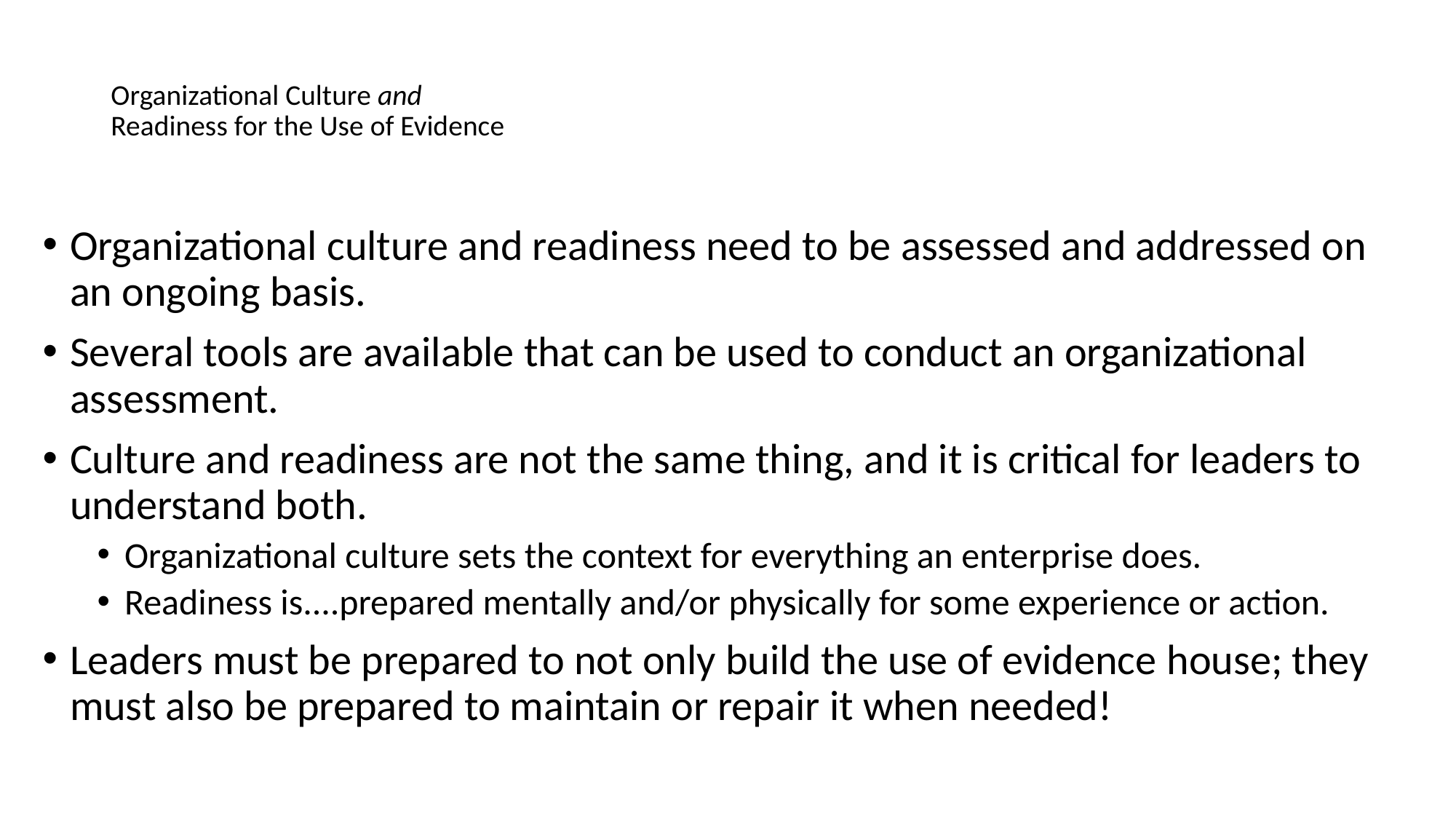

# Organizational Culture and Readiness for the Use of Evidence
Organizational culture and readiness need to be assessed and addressed on an ongoing basis.
Several tools are available that can be used to conduct an organizational assessment.
Culture and readiness are not the same thing, and it is critical for leaders to understand both.
Organizational culture sets the context for everything an enterprise does.
Readiness is....prepared mentally and/or physically for some experience or action.
Leaders must be prepared to not only build the use of evidence house; they must also be prepared to maintain or repair it when needed!